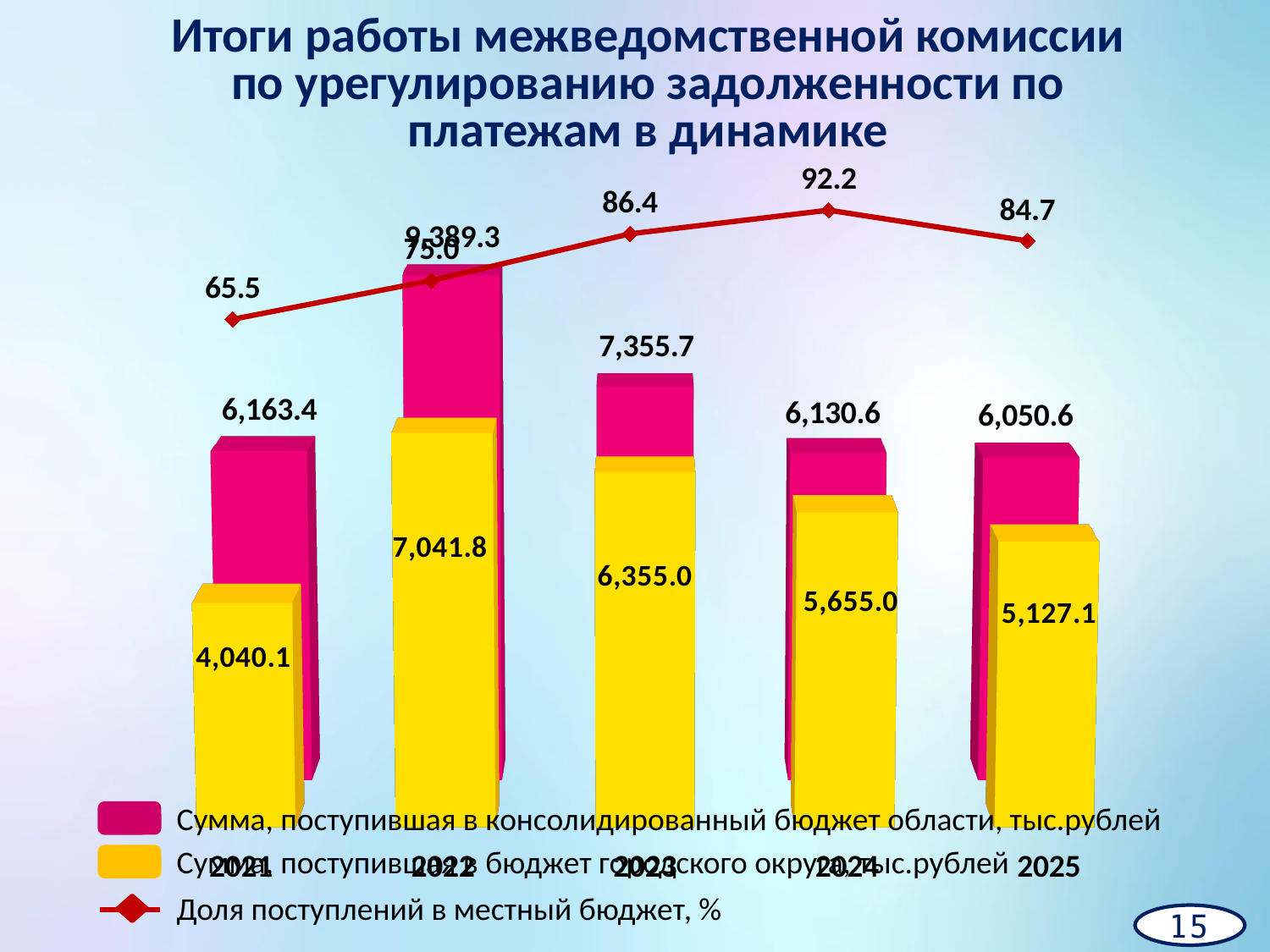

Итоги работы межведомственной комиссии по урегулированию задолженности по платежам в динамике

### Chart

| Category | Ряд 1 |
|---|---|
| 2021 | 65.5 |
| 2022 | 75.0 |
| 2023 | 86.4 |
| 2024 | 92.2 |
| 2025 | 84.7 |

[unsupported chart]

Сумма, поступившая в консолидированный бюджет области, тыс.рублей

Сумма, поступившая в бюджет городского округа, тыс.рублей

Доля поступлений в местный бюджет, %

15